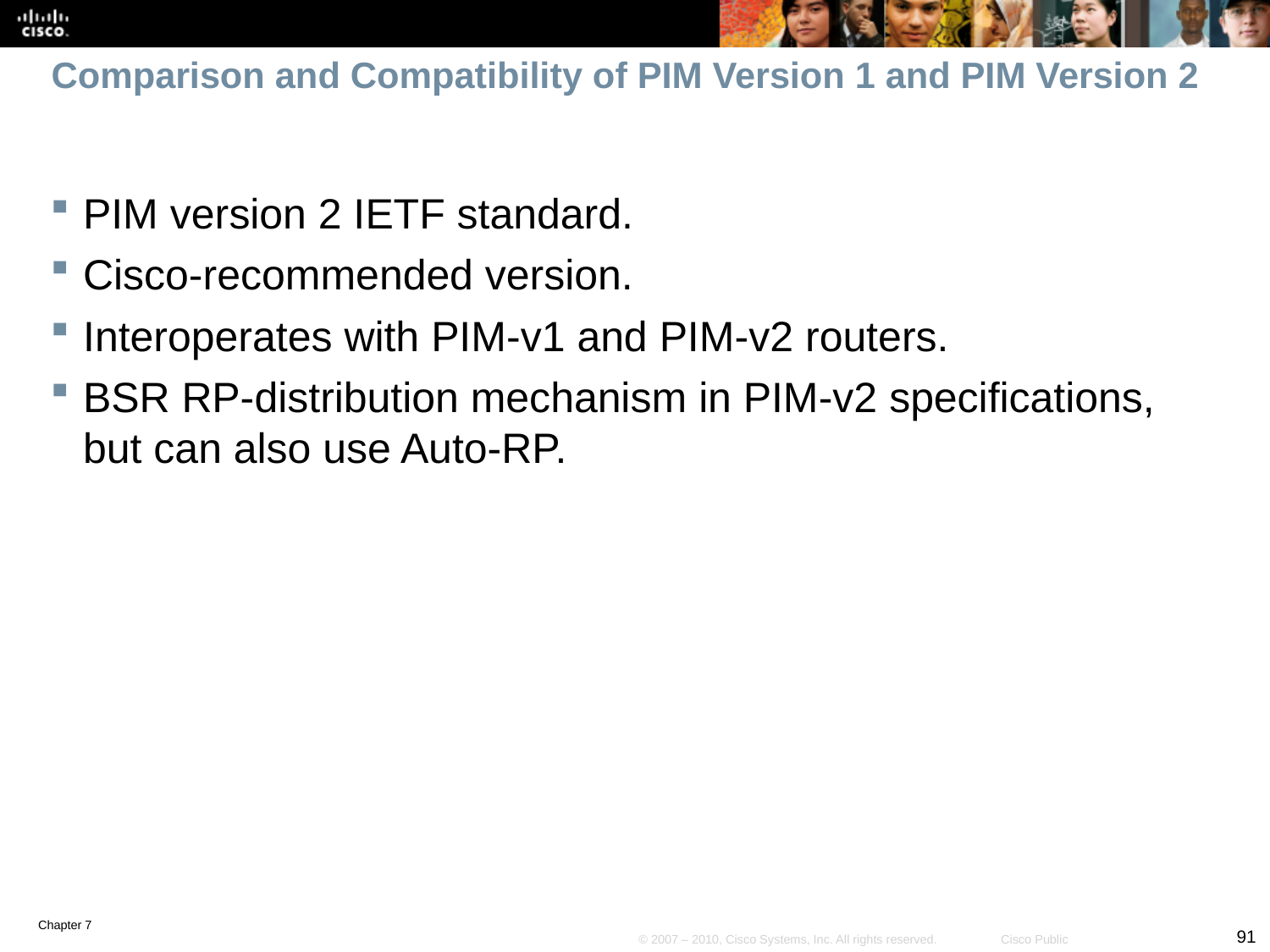

# Comparison and Compatibility of PIM Version 1 and PIM Version 2
PIM version 2 IETF standard.
Cisco-recommended version.
Interoperates with PIM-v1 and PIM-v2 routers.
BSR RP-distribution mechanism in PIM-v2 specifications, but can also use Auto-RP.